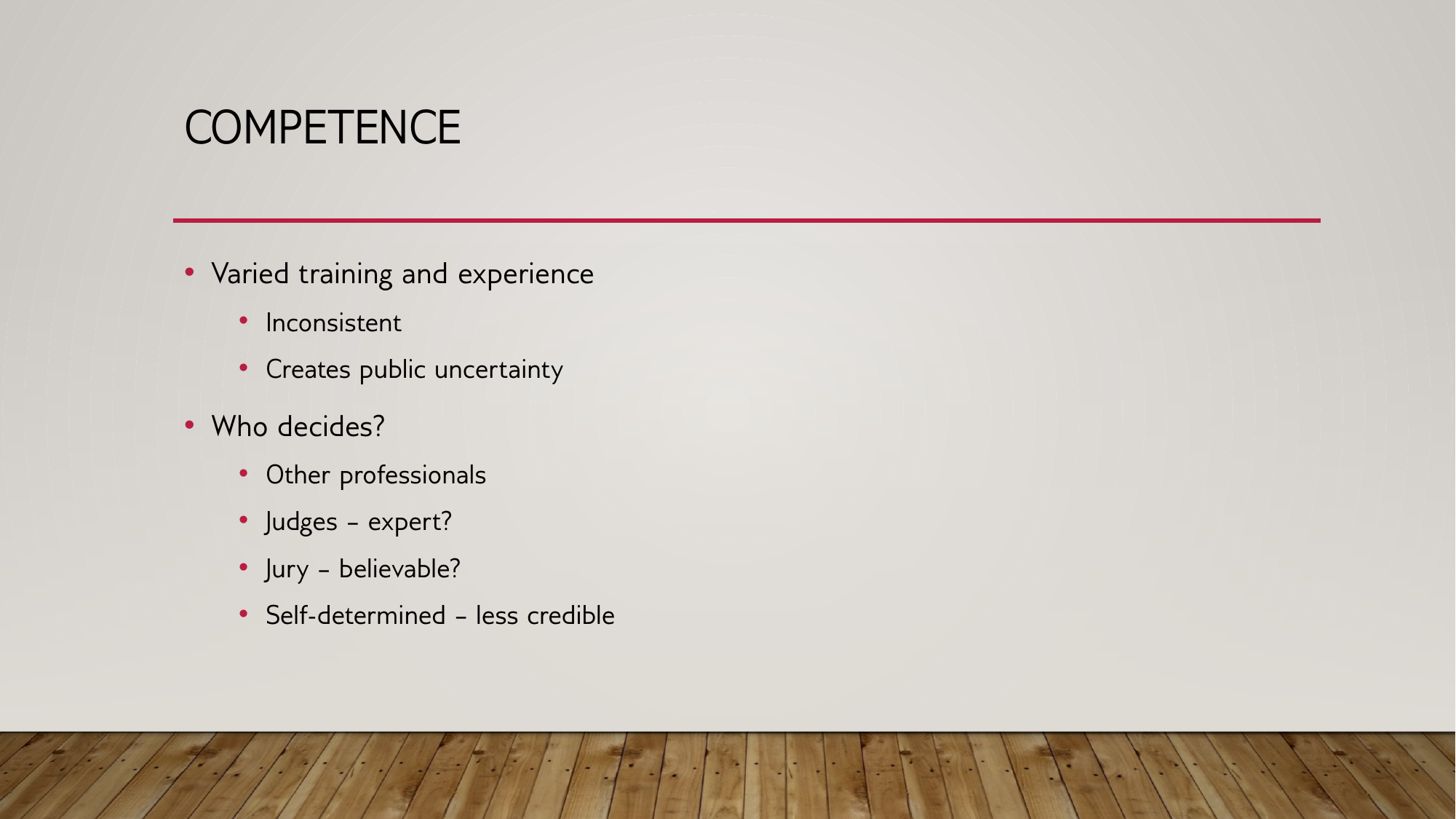

# Competence
Varied training and experience
Inconsistent
Creates public uncertainty
Who decides?
Other professionals
Judges – expert?
Jury – believable?
Self-determined – less credible